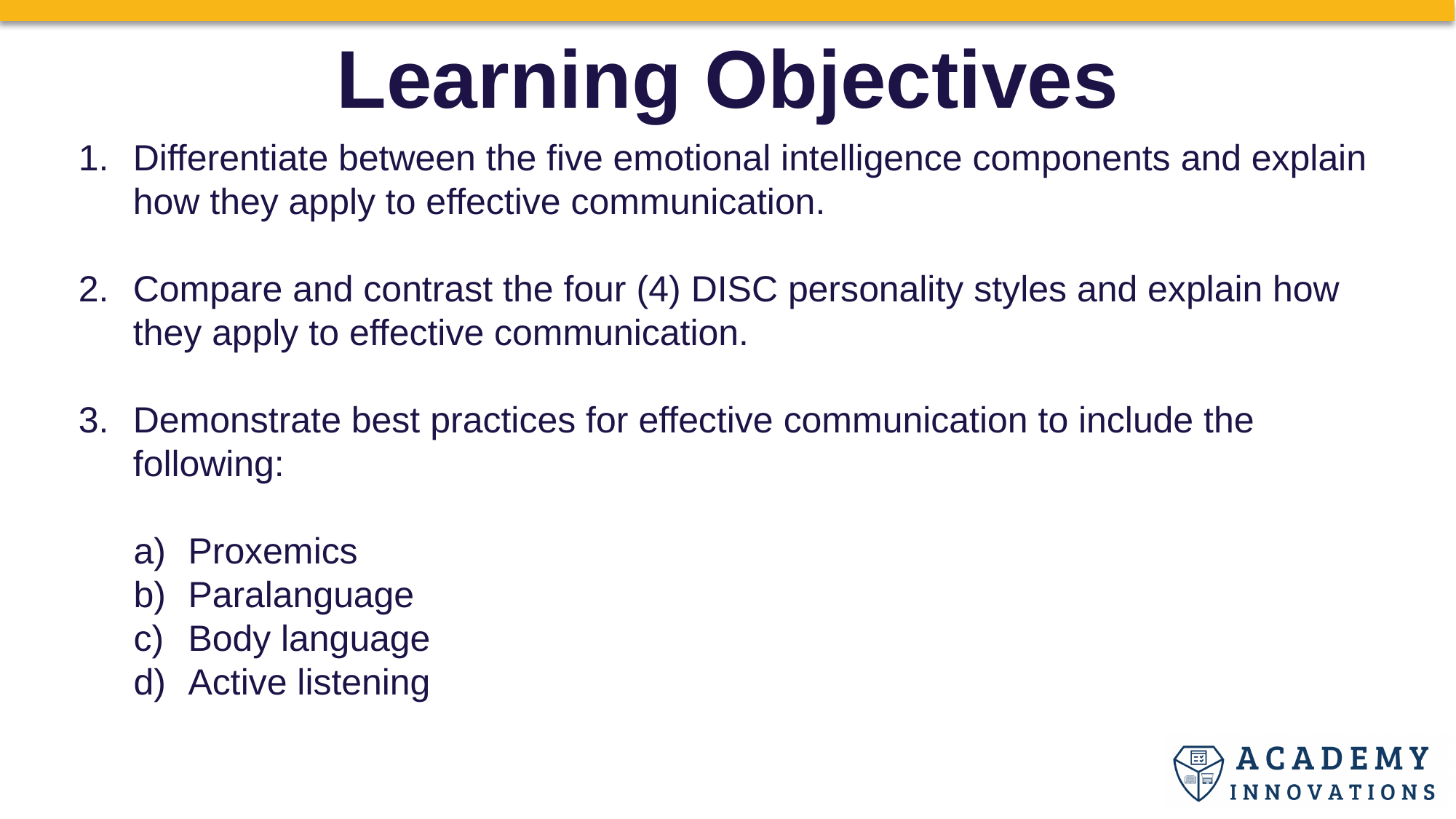

Learning Objectives
Differentiate between the five emotional intelligence components and explain how they apply to effective communication.

Compare and contrast the four (4) DISC personality styles and explain how they apply to effective communication.

Demonstrate best practices for effective communication to include the following:

Proxemics
Paralanguage
Body language
Active listening